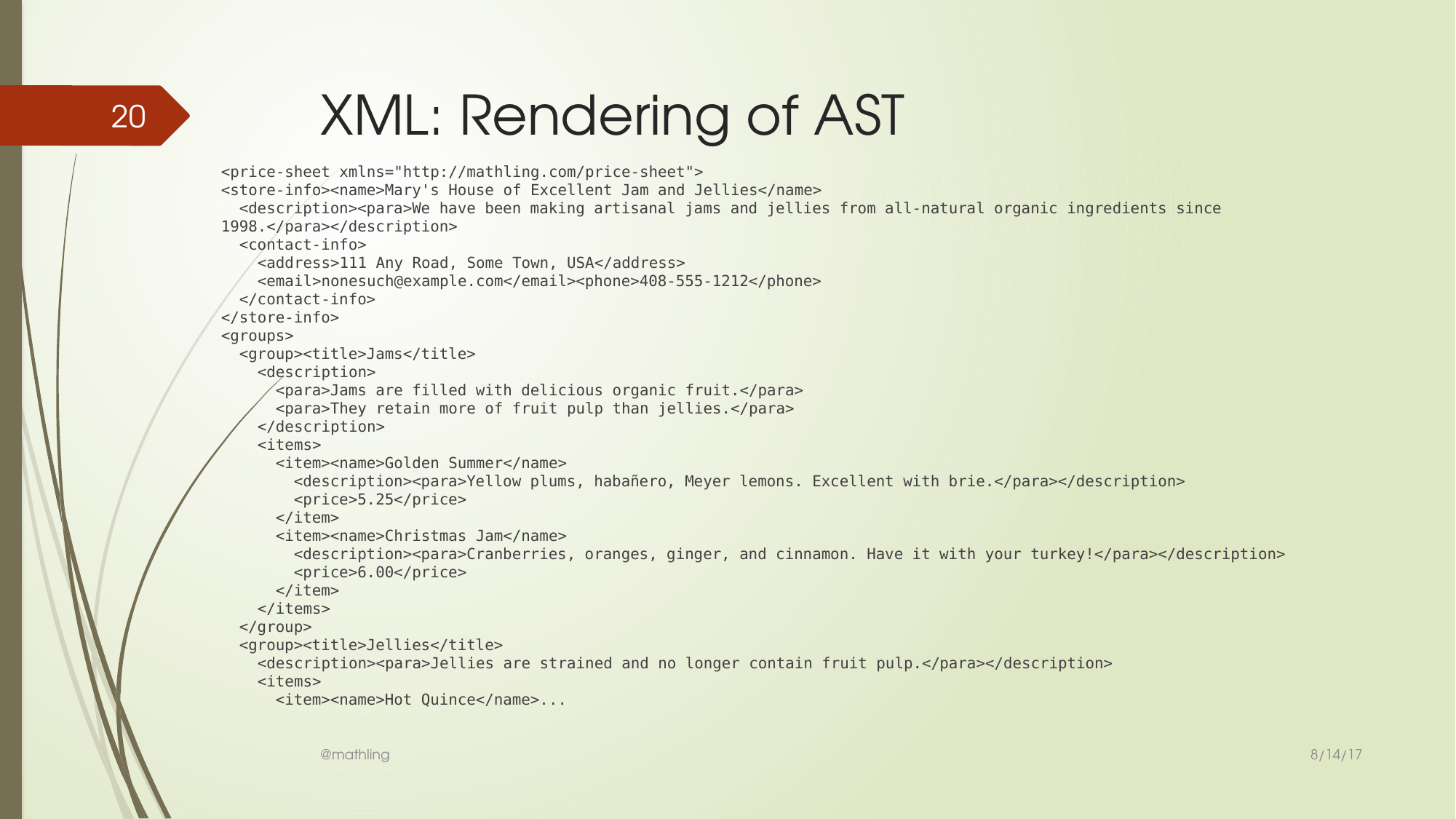

# XML: Rendering of AST
20
<price-sheet xmlns="http://mathling.com/price-sheet">
<store-info><name>Mary's House of Excellent Jam and Jellies</name>
  <description><para>We have been making artisanal jams and jellies from all-natural organic ingredients since 1998.</para></description>
  <contact-info>
    <address>111 Any Road, Some Town, USA</address>
    <email>nonesuch@example.com</email><phone>408-555-1212</phone>
  </contact-info>
</store-info>
<groups>
  <group><title>Jams</title>
    <description>
      <para>Jams are filled with delicious organic fruit.</para>
      <para>They retain more of fruit pulp than jellies.</para>
    </description>
    <items>
      <item><name>Golden Summer</name>
        <description><para>Yellow plums, habañero, Meyer lemons. Excellent with brie.</para></description>
        <price>5.25</price>
      </item>
      <item><name>Christmas Jam</name>
        <description><para>Cranberries, oranges, ginger, and cinnamon. Have it with your turkey!</para></description>
        <price>6.00</price>
      </item>
    </items>
  </group>
  <group><title>Jellies</title>
    <description><para>Jellies are strained and no longer contain fruit pulp.</para></description>
    <items>
      <item><name>Hot Quince</name>...

8/14/17
@mathling